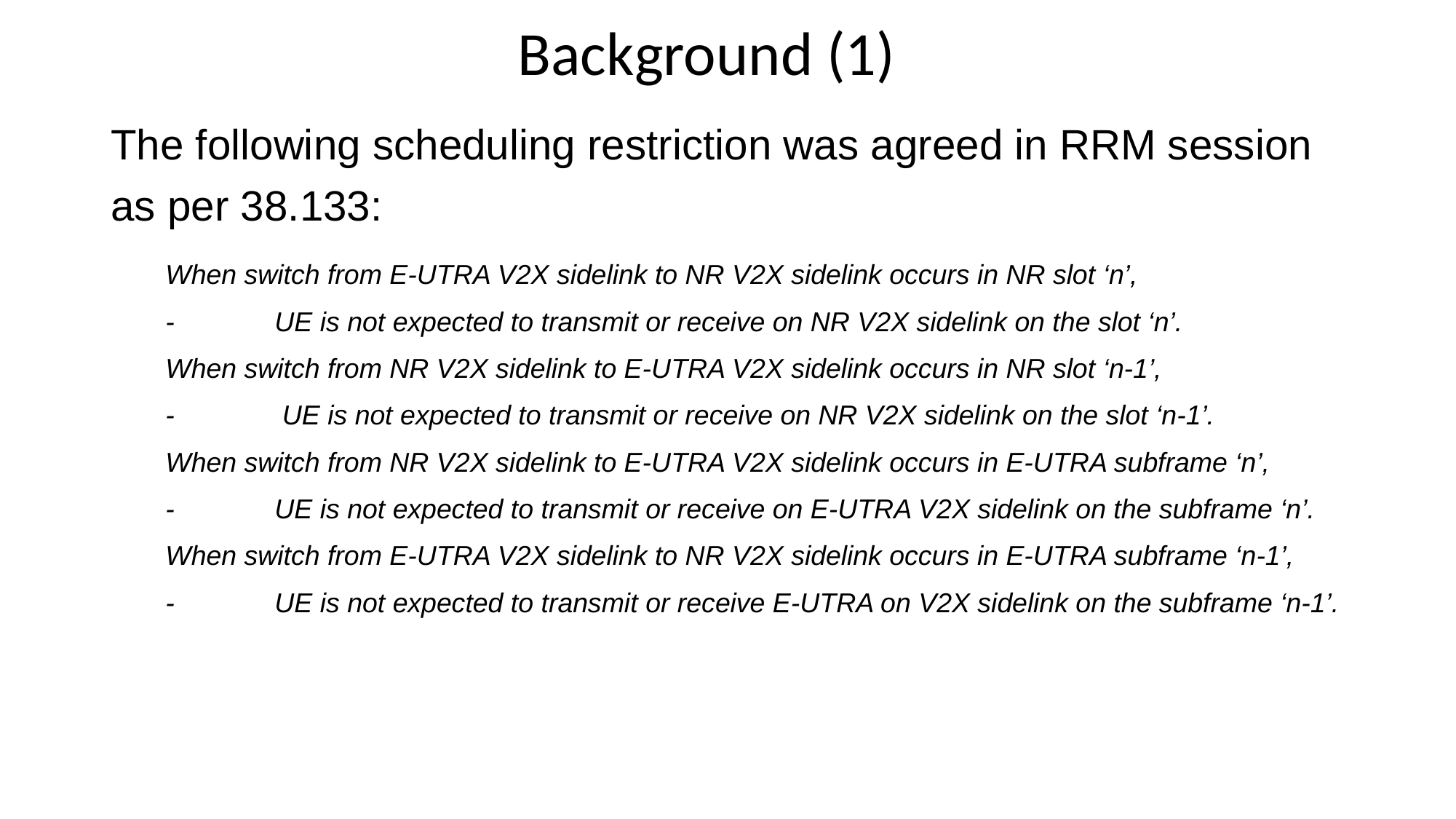

# Background (1)
The following scheduling restriction was agreed in RRM session as per 38.133:
When switch from E-UTRA V2X sidelink to NR V2X sidelink occurs in NR slot ‘n’,
-	UE is not expected to transmit or receive on NR V2X sidelink on the slot ‘n’.
When switch from NR V2X sidelink to E-UTRA V2X sidelink occurs in NR slot ‘n-1’,
-	 UE is not expected to transmit or receive on NR V2X sidelink on the slot ‘n-1’.
When switch from NR V2X sidelink to E-UTRA V2X sidelink occurs in E-UTRA subframe ‘n’,
-	UE is not expected to transmit or receive on E-UTRA V2X sidelink on the subframe ‘n’.
When switch from E-UTRA V2X sidelink to NR V2X sidelink occurs in E-UTRA subframe ‘n-1’,
-	UE is not expected to transmit or receive E-UTRA on V2X sidelink on the subframe ‘n-1’.